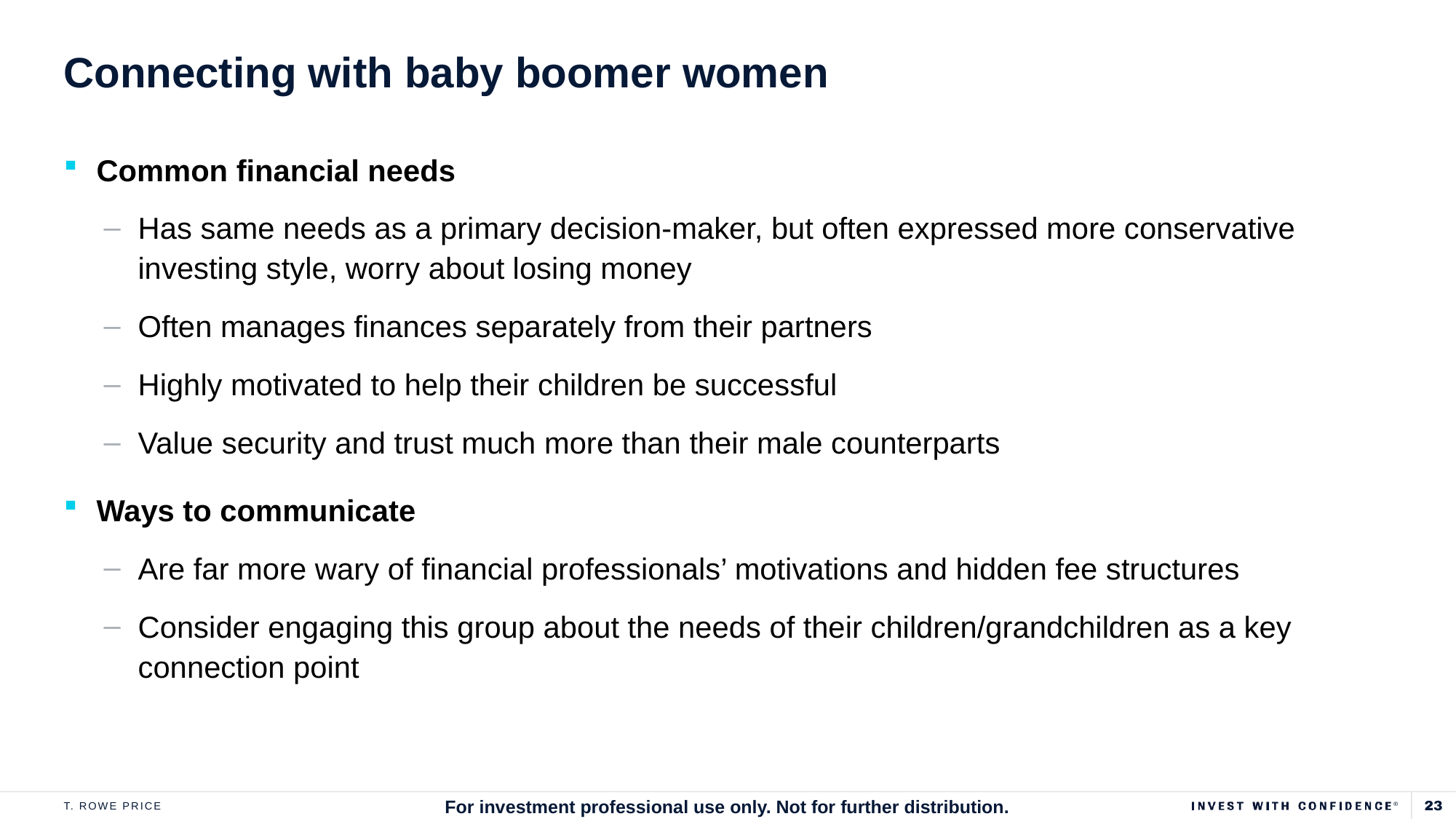

# Connecting with baby boomer women

Common financial needs
Has same needs as a primary decision-maker, but often expressed more conservative
investing style, worry about losing money
Often manages finances separately from their partners
Highly motivated to help their children be successful
Value security and trust much more than their male counterparts
Ways to communicate
Are far more wary of financial professionals’ motivations and hidden fee structures
Consider engaging this group about the needs of their children/grandchildren as a key connection point

For investment professional use only. Not for further distribution.